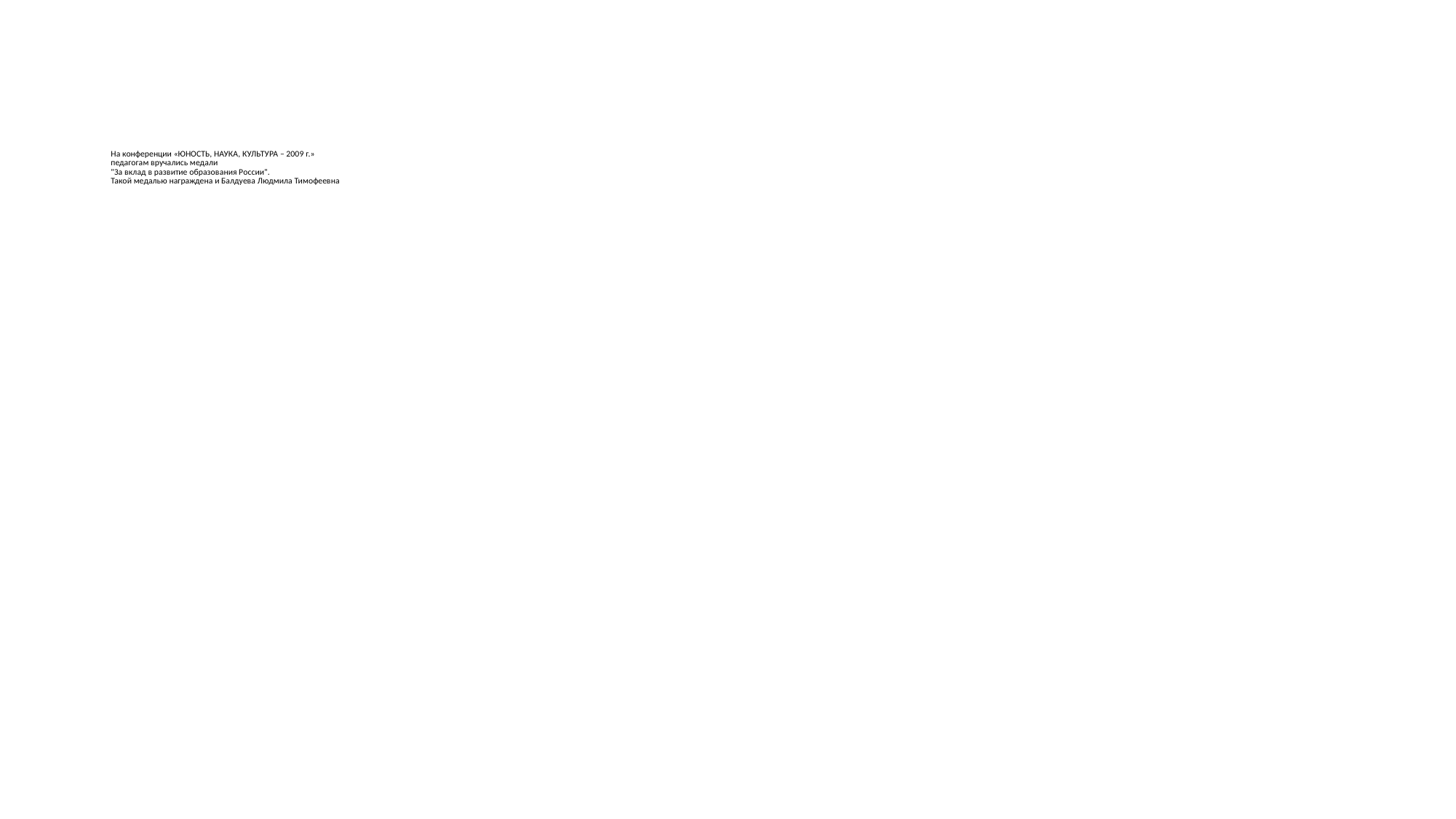

# На конференции «ЮНОСТЬ, НАУКА, КУЛЬТУРА – 2009 г.» педагогам вручались медали "За вклад в развитие образования России". Такой медалью награждена и Балдуева Людмила Тимофеевна